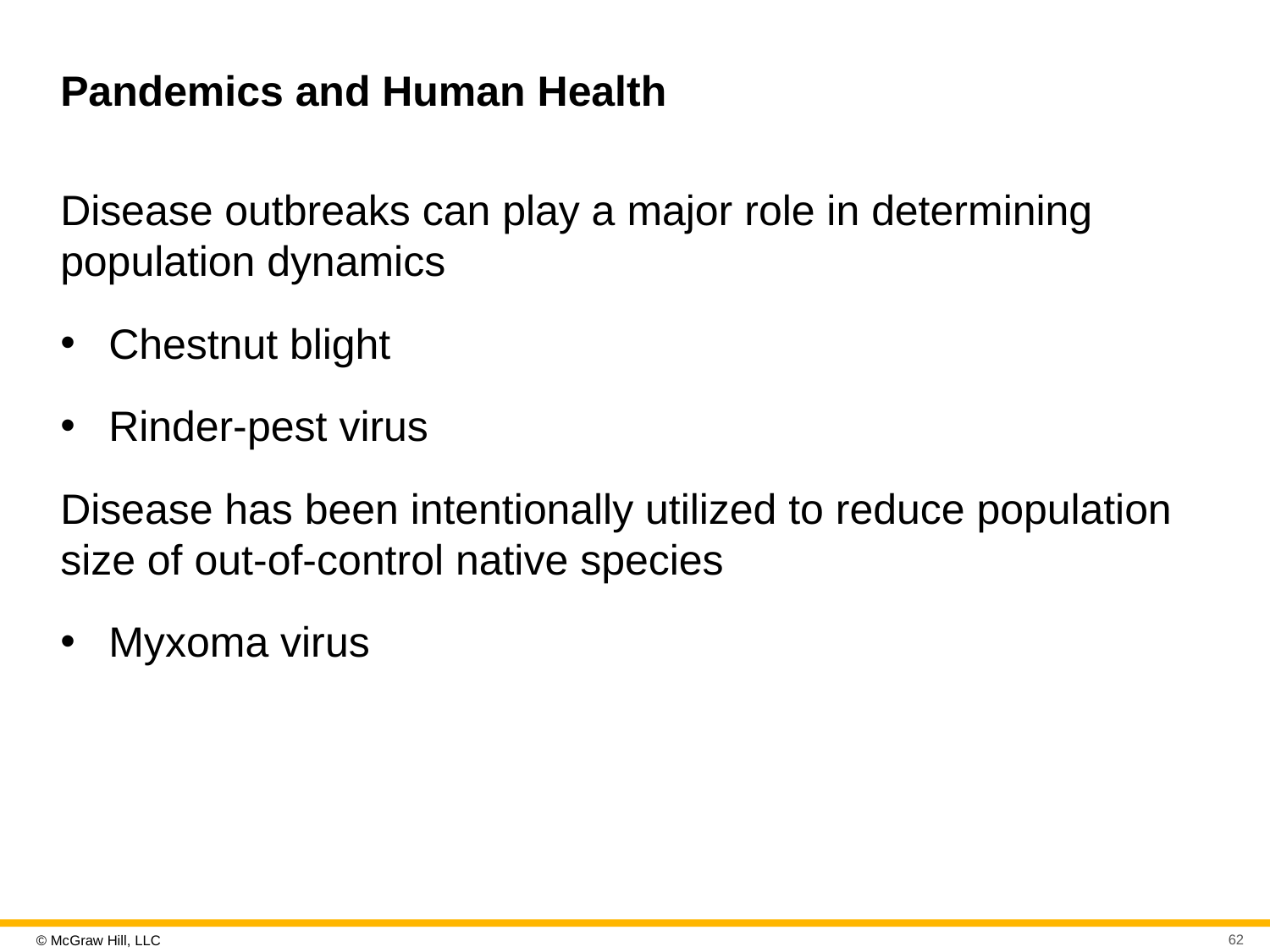

# Pandemics and Human Health
Disease outbreaks can play a major role in determining population dynamics
Chestnut blight
Rinder-pest virus
Disease has been intentionally utilized to reduce population size of out-of-control native species
Myxoma virus
62